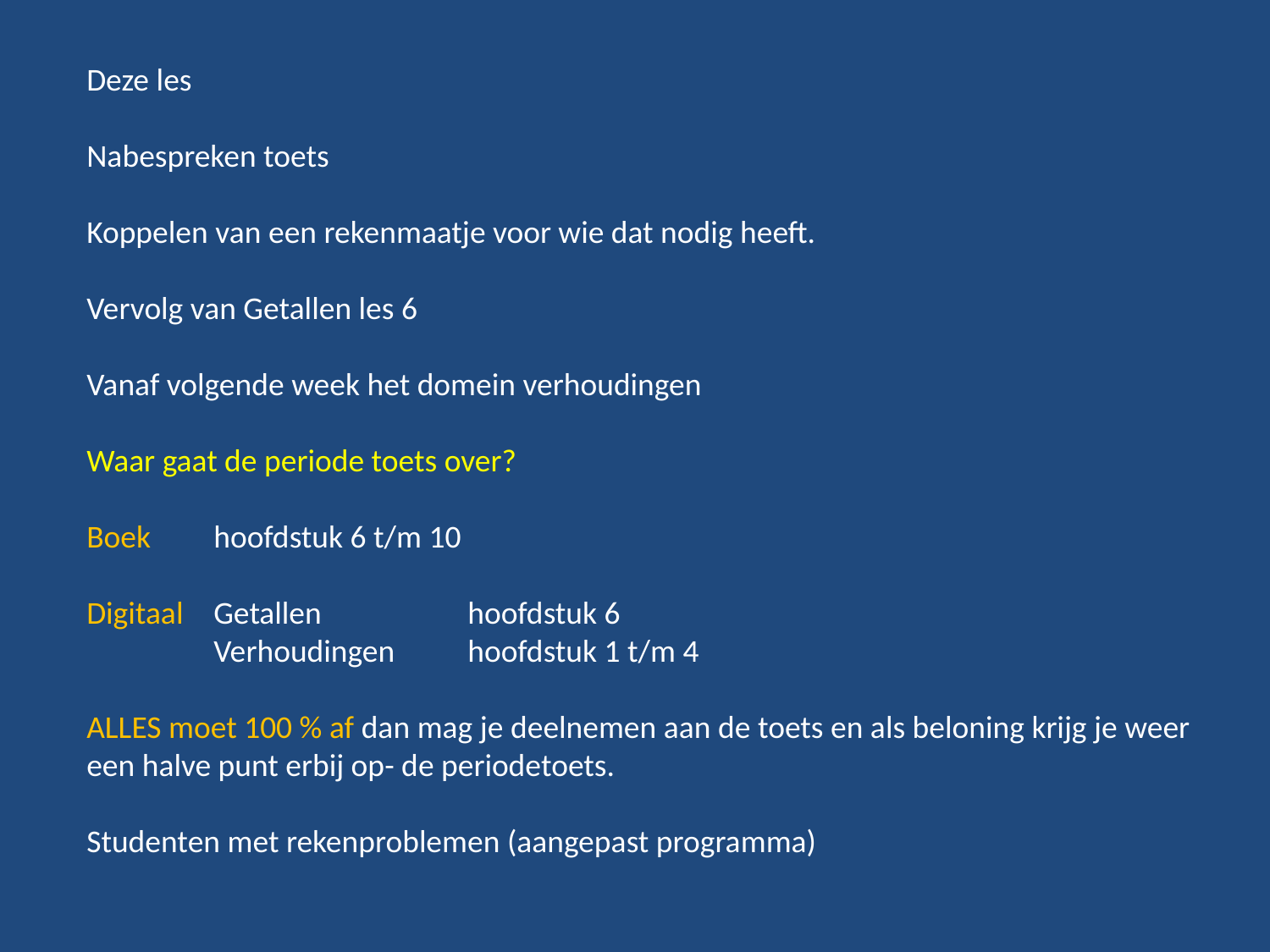

Deze les

Nabespreken toets

Koppelen van een rekenmaatje voor wie dat nodig heeft.

Vervolg van Getallen les 6

Vanaf volgende week het domein verhoudingen

Waar gaat de periode toets over?

Boek 	hoofdstuk 6 t/m 10

Digitaal 	Getallen 		hoofdstuk 6
	Verhoudingen 	hoofdstuk 1 t/m 4

ALLES moet 100 % af dan mag je deelnemen aan de toets en als beloning krijg je weer een halve punt erbij op- de periodetoets.

Studenten met rekenproblemen (aangepast programma)